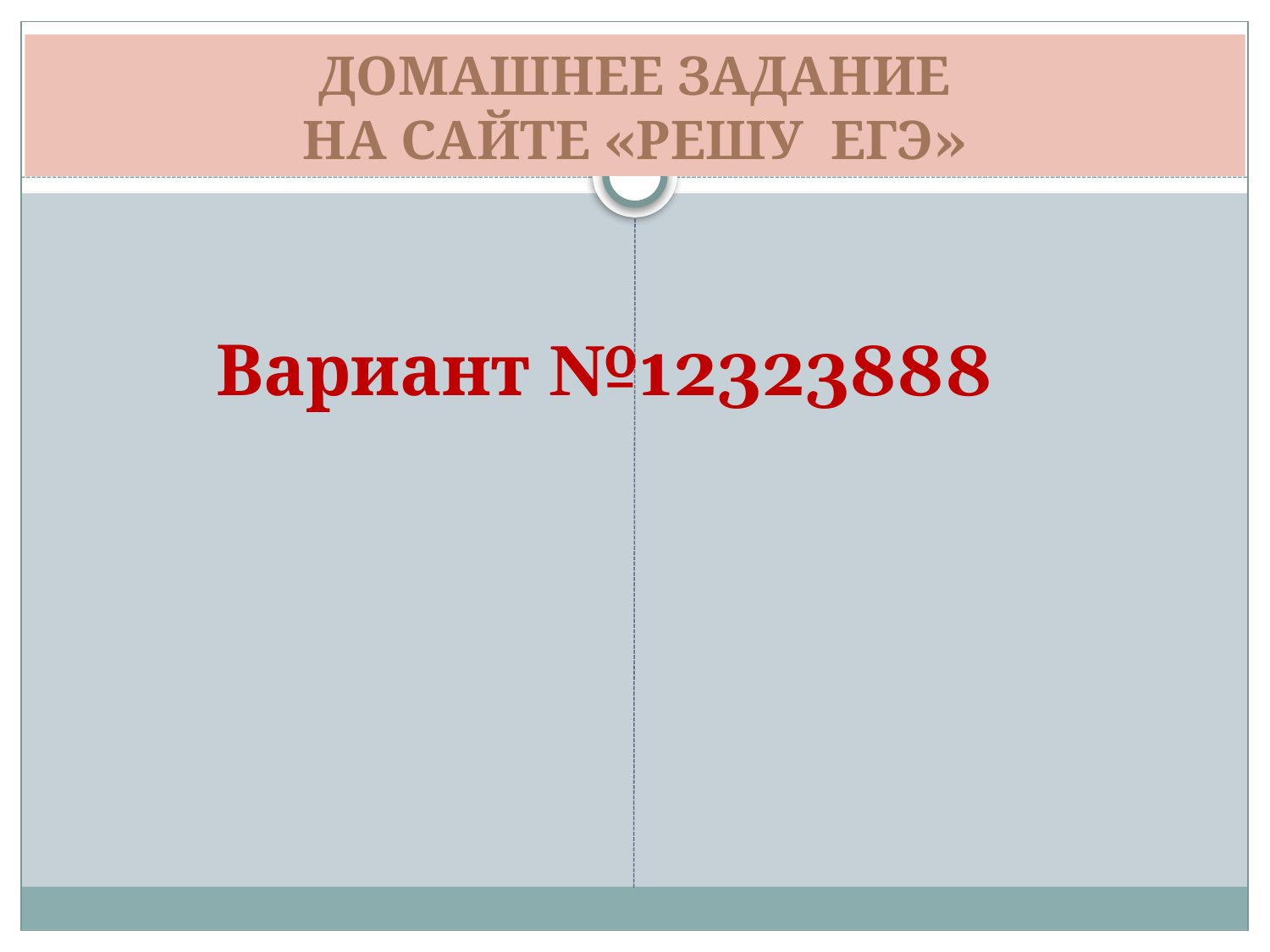

# Домашнее задание на сайте «РЕШУ  ЕГЭ»

         Вариант №12323888